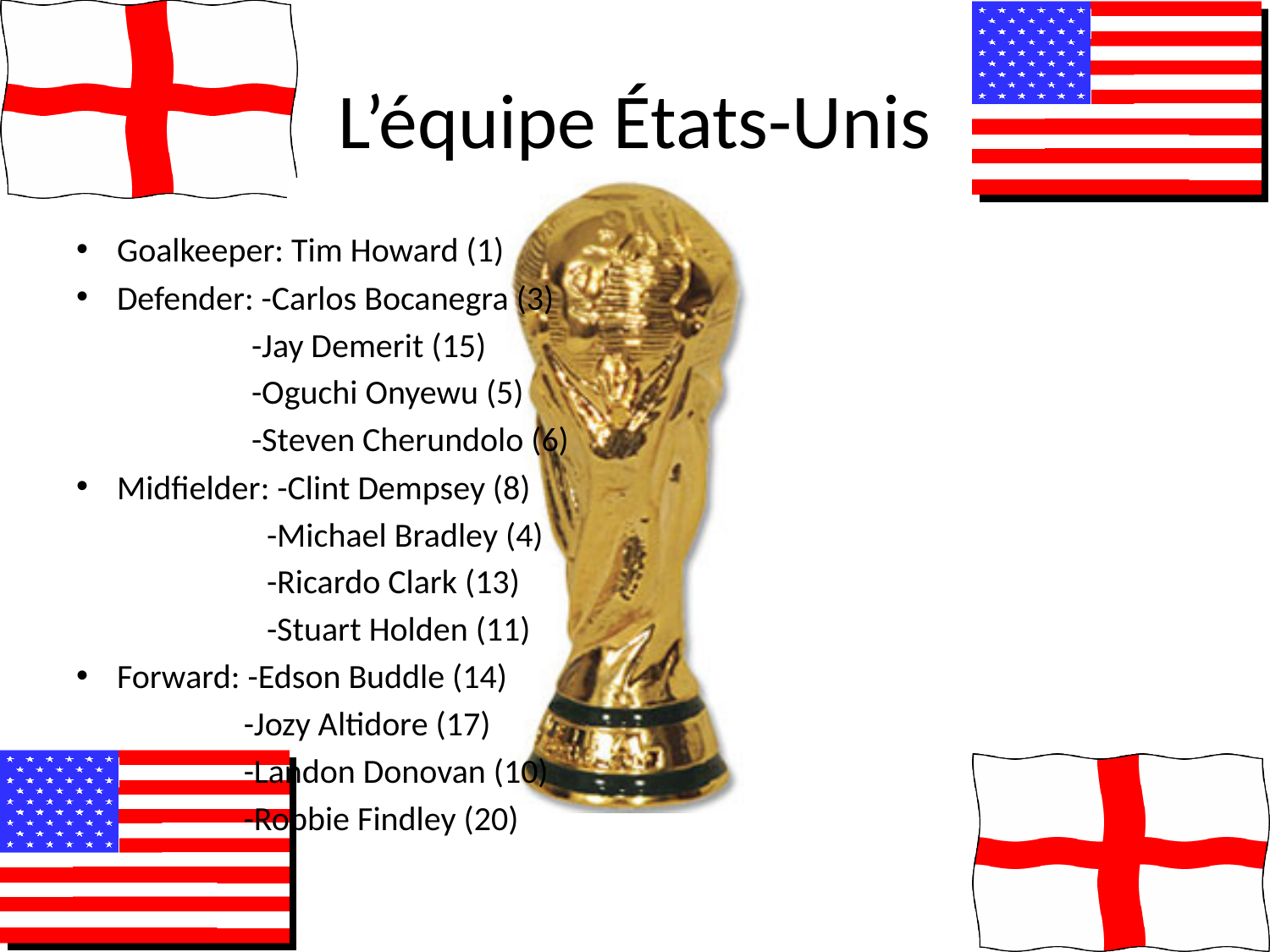

# L’équipe États-Unis
Goalkeeper: Tim Howard (1)
Defender: -Carlos Bocanegra (3)
                       -Jay Demerit (15)
                       -Oguchi Onyewu (5)
                       -Steven Cherundolo (6)
Midfielder: -Clint Dempsey (8)
                         -Michael Bradley (4)
                         -Ricardo Clark (13)
                         -Stuart Holden (11)
Forward: -Edson Buddle (14)
                      -Jozy Altidore (17)
                      -Landon Donovan (10)
                      -Robbie Findley (20)